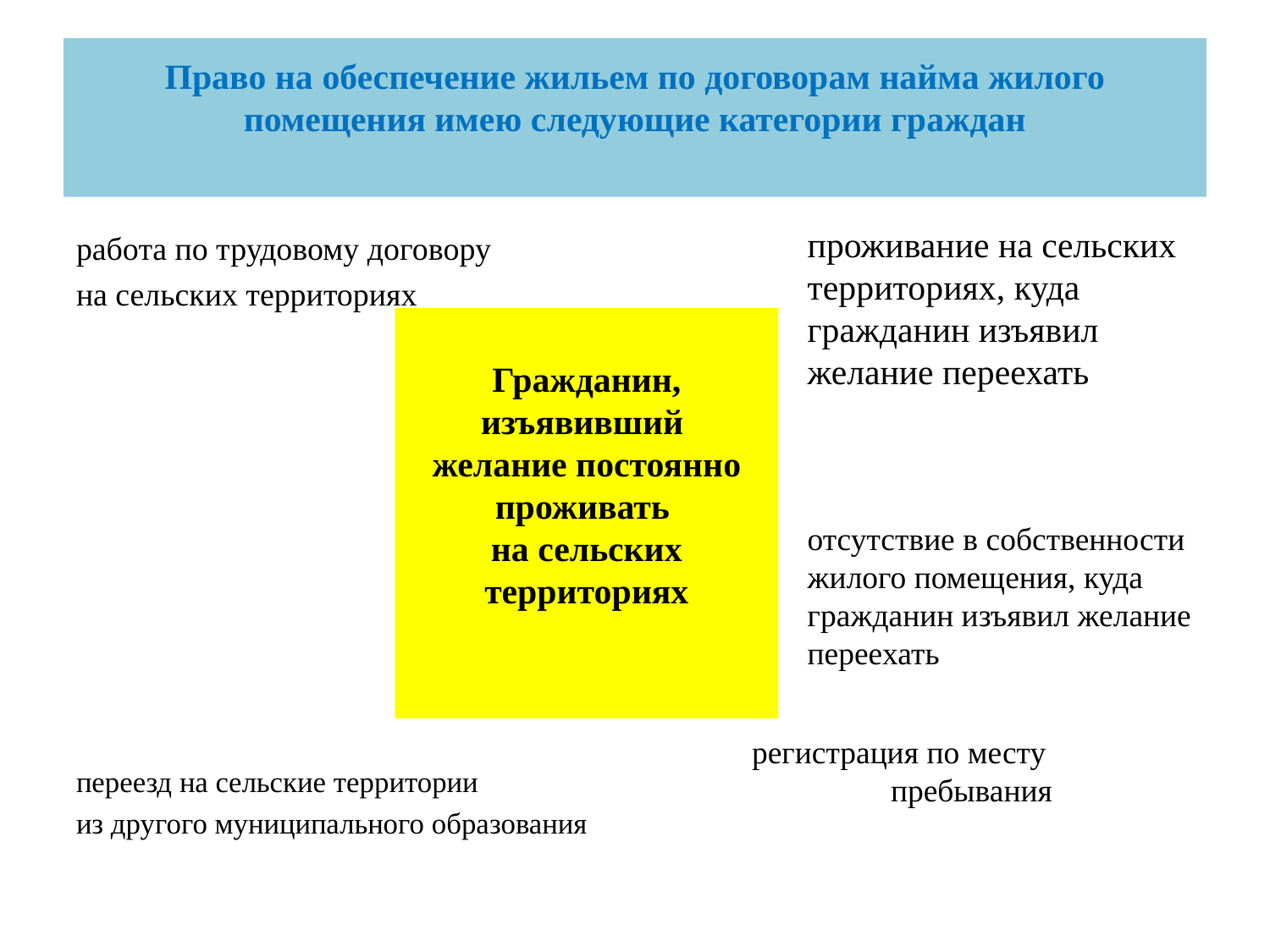

# Право на обеспечение жильем по договорам найма жилого помещения имею следующие категории граждан
проживание на сельских территориях, куда гражданин изъявил желание переехать
работа по трудовому договору
на сельских территориях

переезд на сельские территории
из другого муниципального образования

Гражданин, изъявивший
желание постоянно проживать
на сельских территориях

отсутствие в собственности жилого помещения, куда
гражданин изъявил желание переехать
регистрация по месту                   пребывания